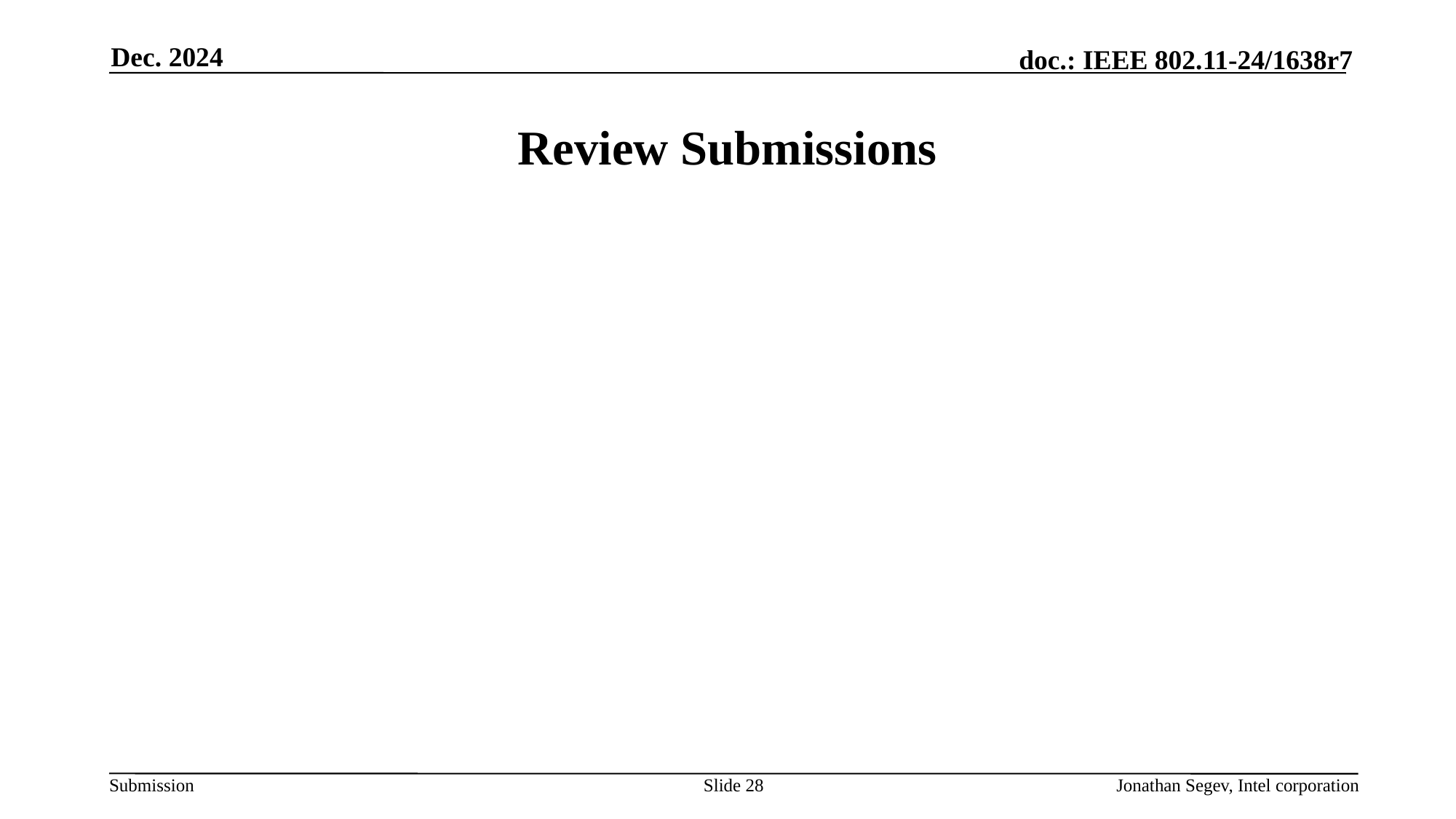

Dec. 2024
# Review Submissions

Slide 28
Jonathan Segev, Intel corporation